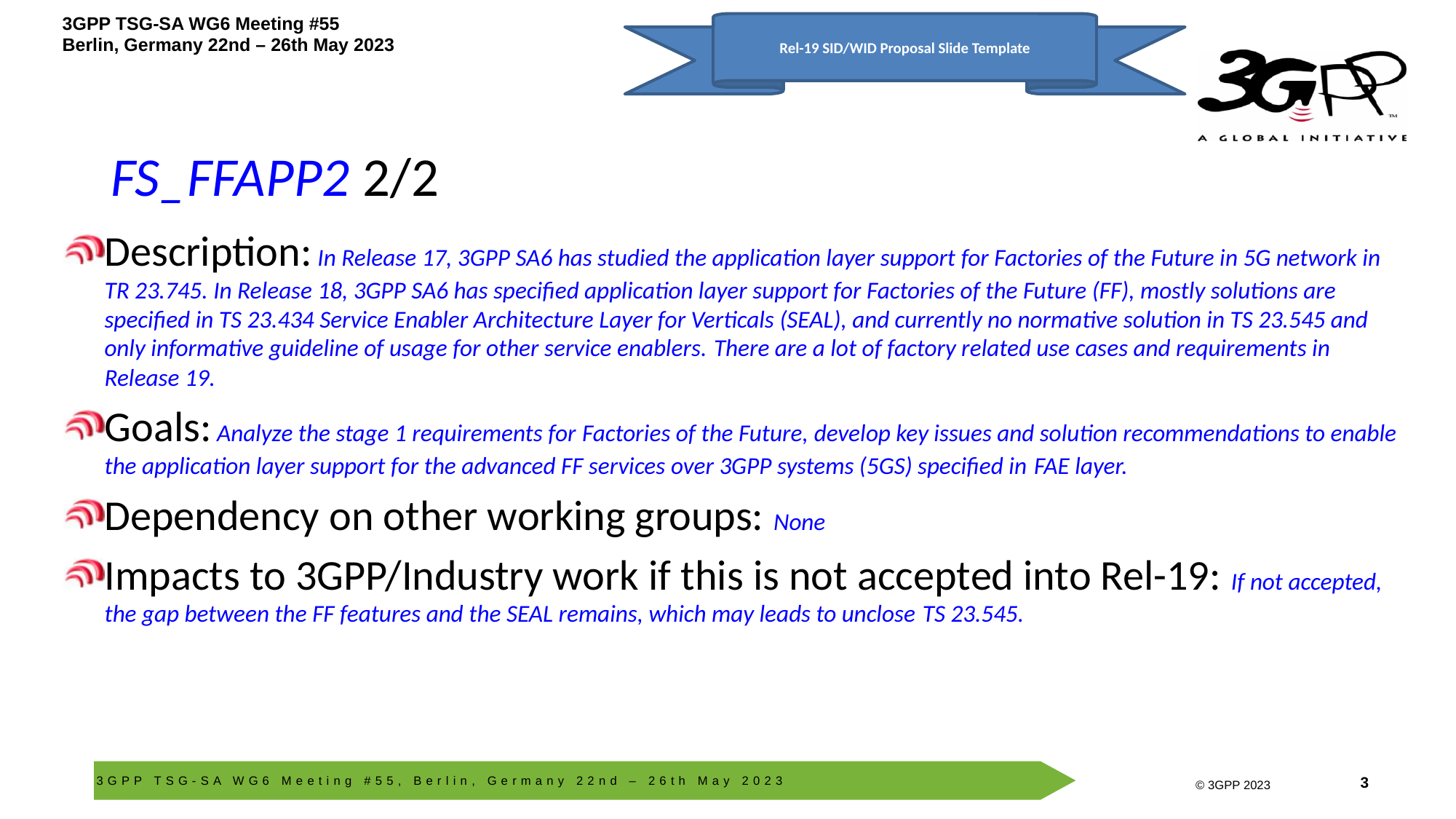

Rel-19 SID/WID Proposal Slide Template
# FS_FFAPP2 2/2
Description: In Release 17, 3GPP SA6 has studied the application layer support for Factories of the Future in 5G network in TR 23.745. In Release 18, 3GPP SA6 has specified application layer support for Factories of the Future (FF), mostly solutions are specified in TS 23.434 Service Enabler Architecture Layer for Verticals (SEAL), and currently no normative solution in TS 23.545 and only informative guideline of usage for other service enablers. There are a lot of factory related use cases and requirements in Release 19.
Goals: Analyze the stage 1 requirements for Factories of the Future, develop key issues and solution recommendations to enable the application layer support for the advanced FF services over 3GPP systems (5GS) specified in FAE layer.
Dependency on other working groups: None
Impacts to 3GPP/Industry work if this is not accepted into Rel-19: If not accepted, the gap between the FF features and the SEAL remains, which may leads to unclose TS 23.545.